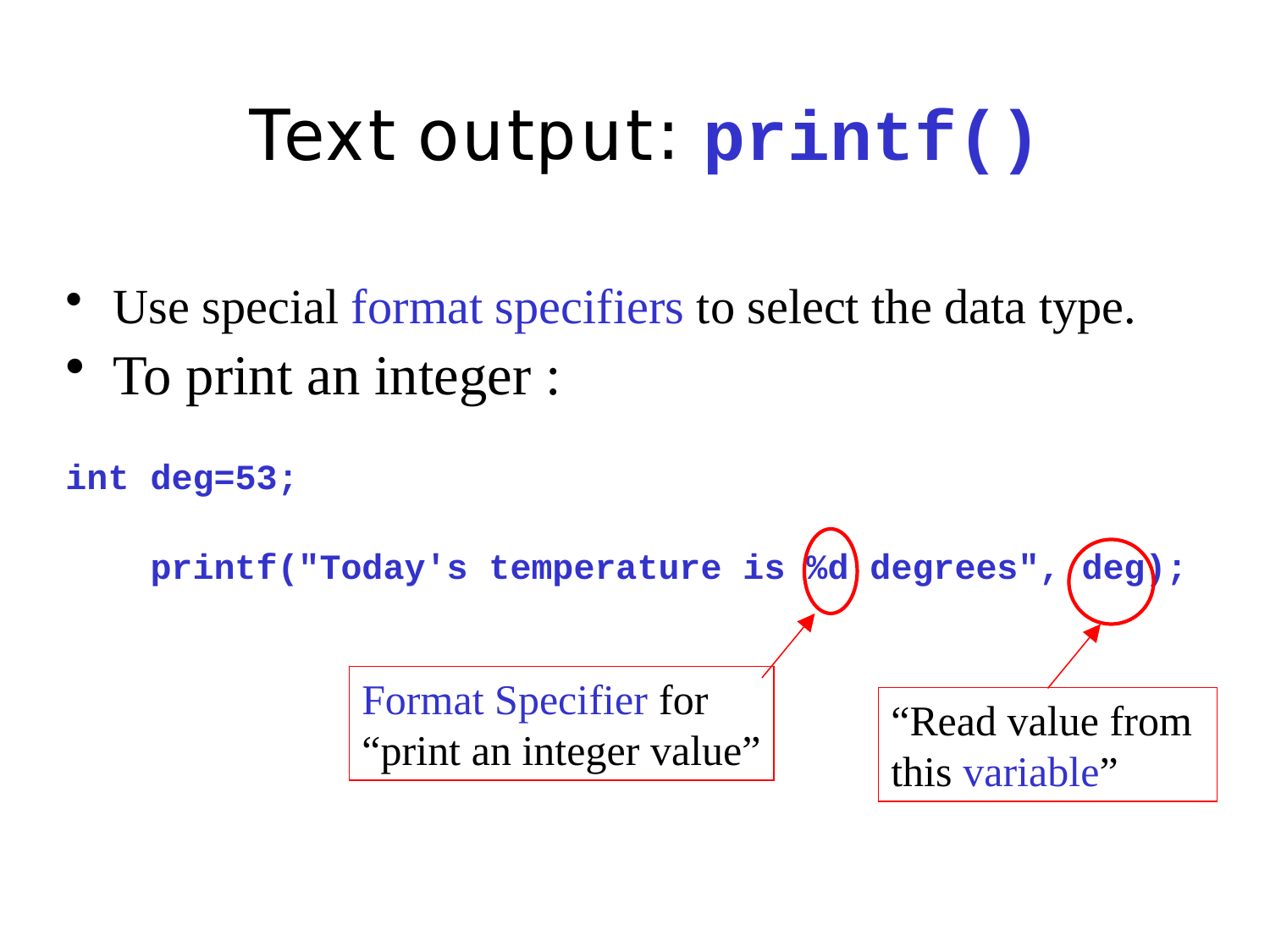

# Text output: printf()
Use special format specifiers to select the data type.
To print an integer :

int deg=53;

    printf("Today's temperature is %d degrees", deg);

Format Specifier for
“print an integer value”
“Read value from this variable”